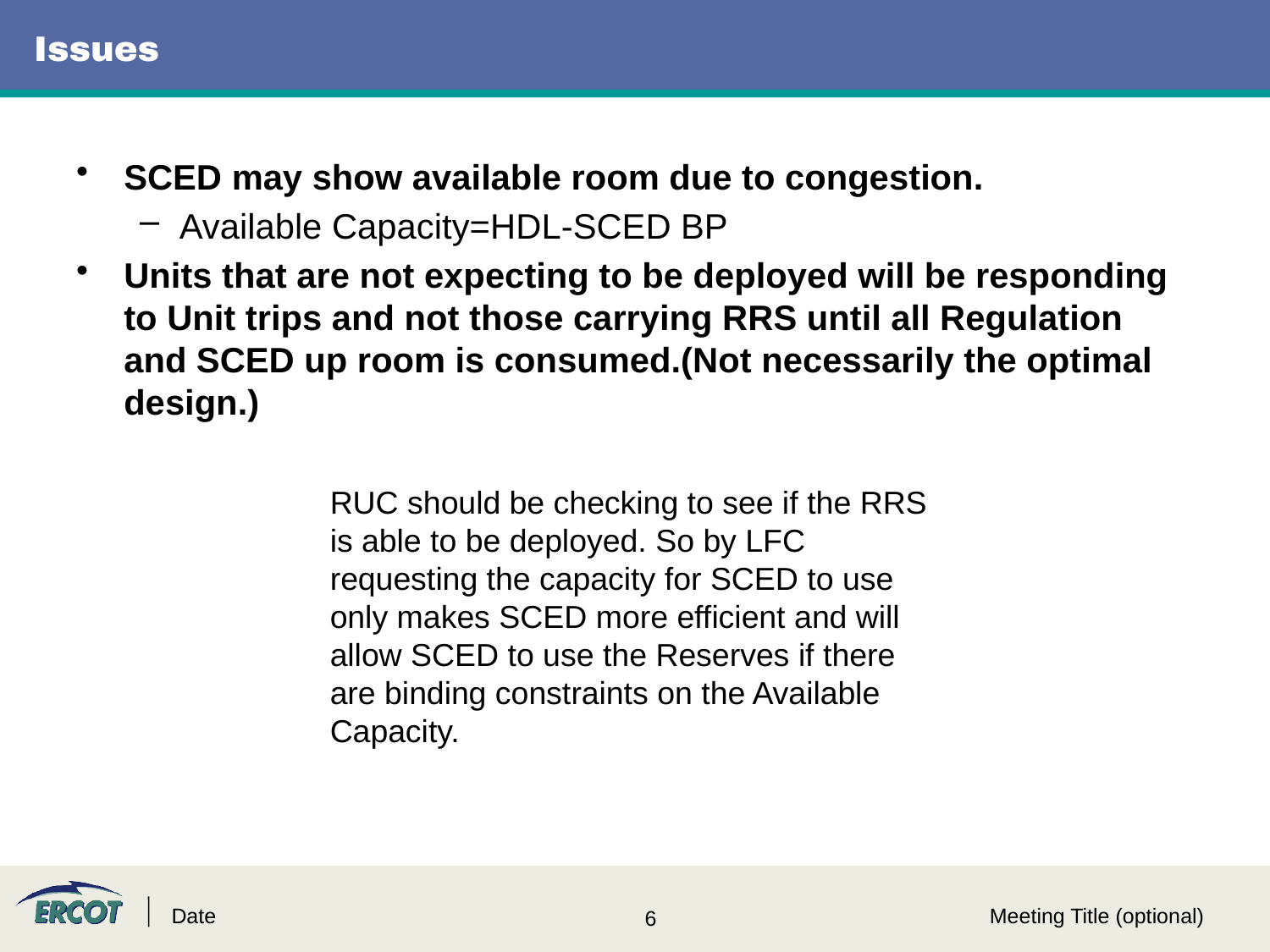

# Issues
SCED may show available room due to congestion.
Available Capacity=HDL-SCED BP
Units that are not expecting to be deployed will be responding to Unit trips and not those carrying RRS until all Regulation and SCED up room is consumed.(Not necessarily the optimal design.)

RUC should be checking to see if the RRS is able to be deployed. So by LFC requesting the capacity for SCED to use only makes SCED more efficient and will allow SCED to use the Reserves if there are binding constraints on the Available Capacity.
Date
Meeting Title (optional)